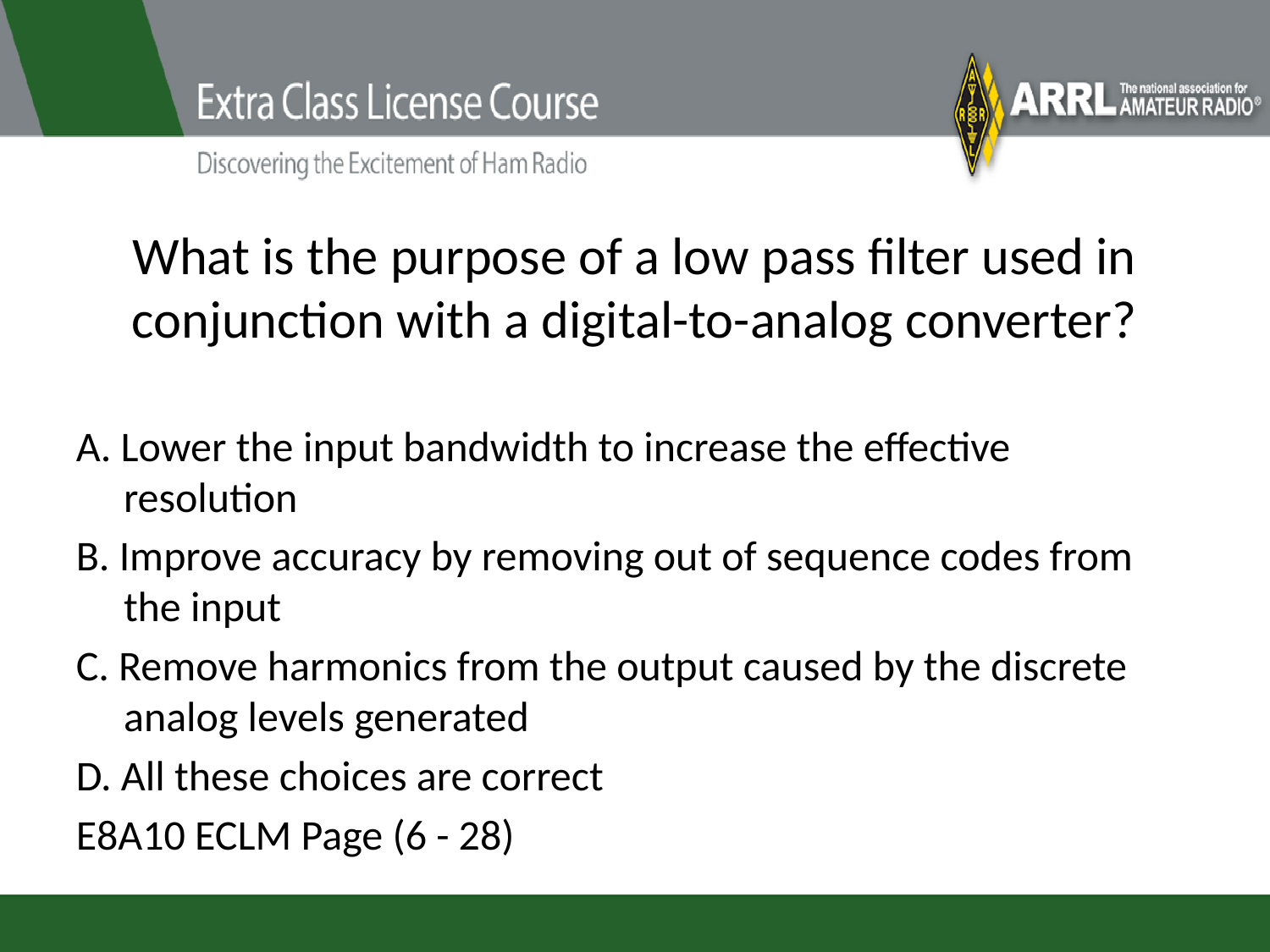

# What is the purpose of a low pass filter used in conjunction with a digital-to-analog converter?
A. Lower the input bandwidth to increase the effective resolution
B. Improve accuracy by removing out of sequence codes from the input
C. Remove harmonics from the output caused by the discrete analog levels generated
D. All these choices are correct
E8A10 ECLM Page (6 - 28)